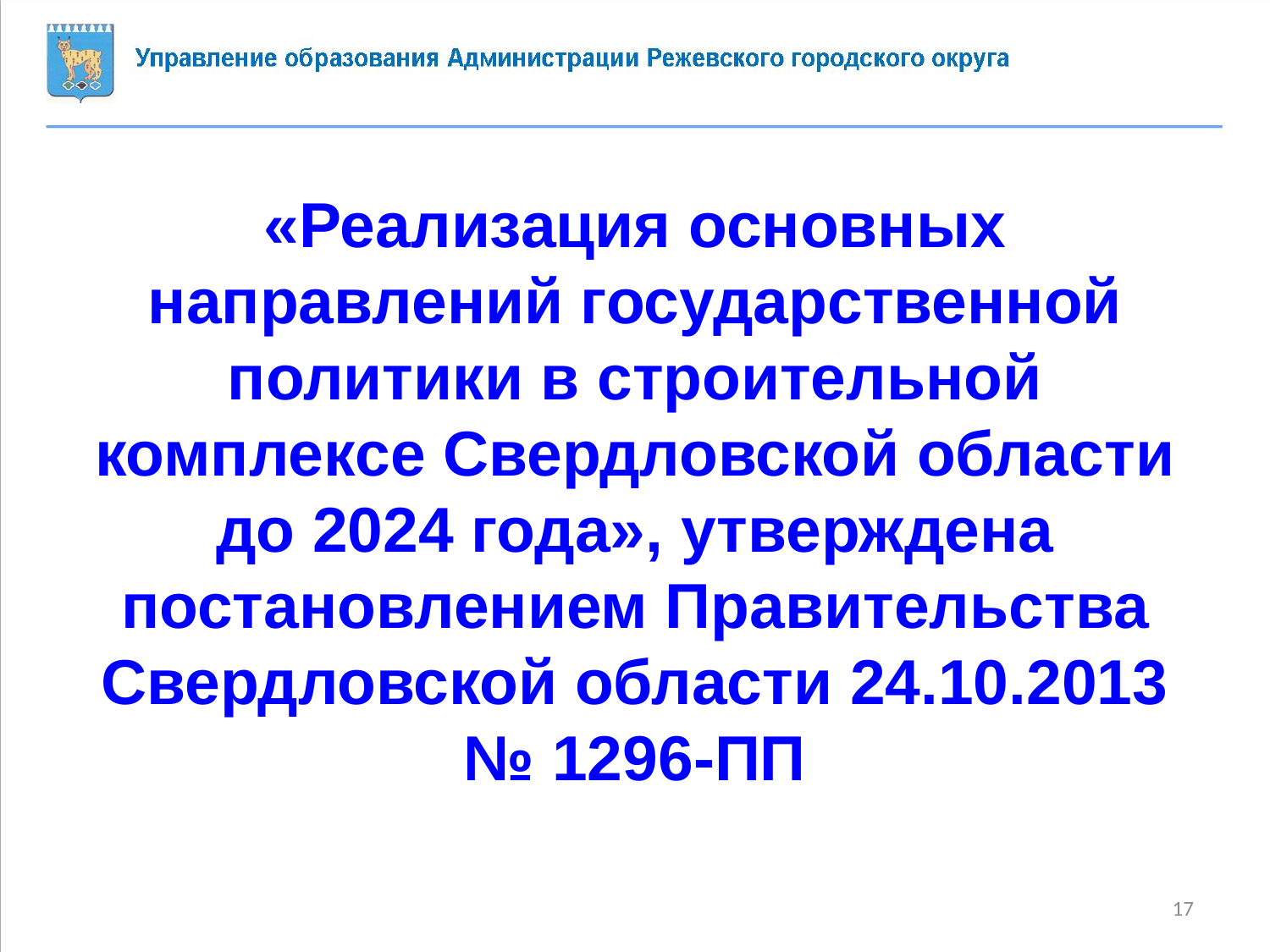

«Реализация основных направлений государственной политики в строительной комплексе Свердловской области до 2024 года», утверждена постановлением Правительства Свердловской области 24.10.2013 № 1296-ПП
17